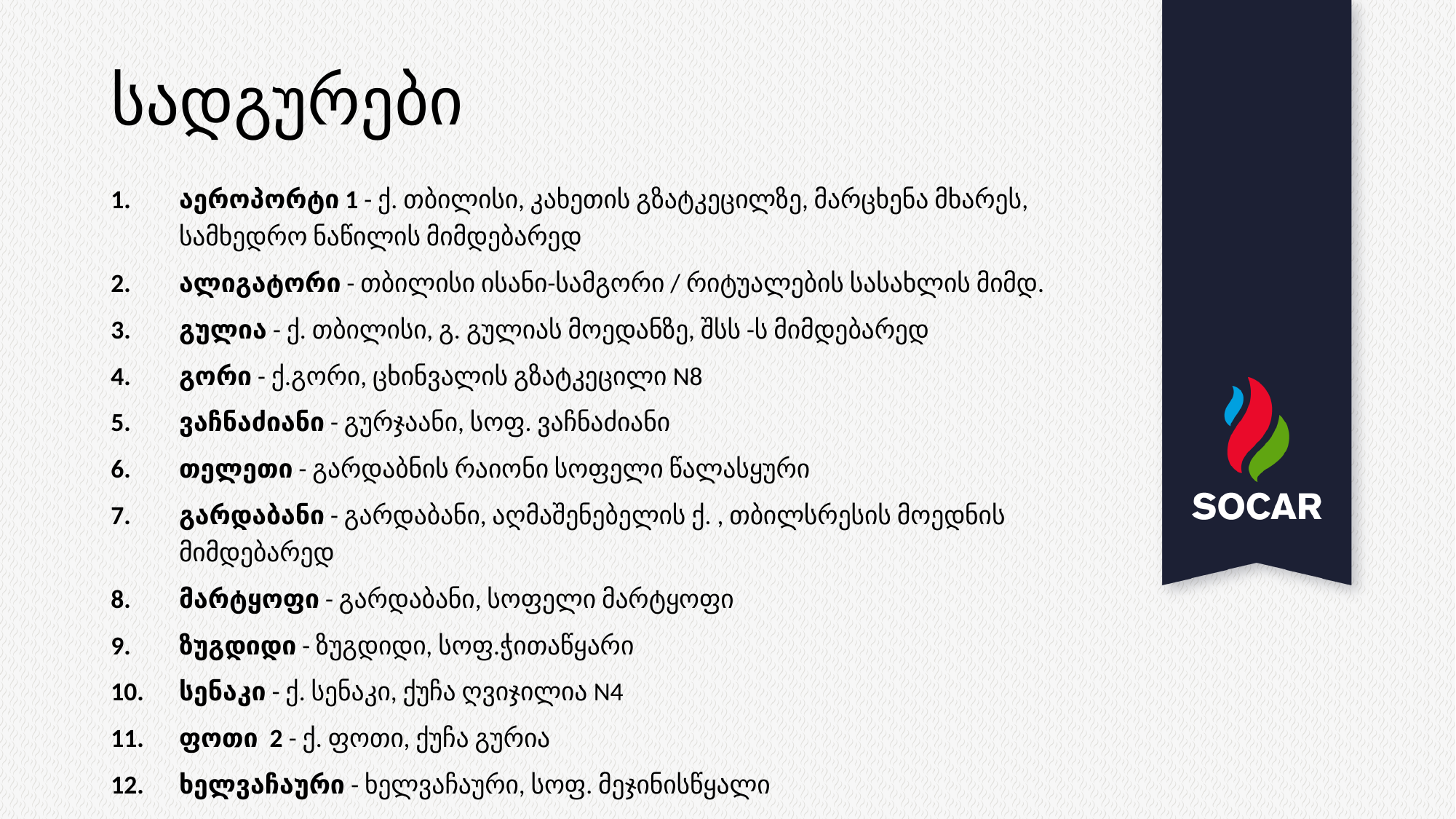

# სადგურები
აეროპორტი 1 - ქ. თბილისი, კახეთის გზატკეცილზე, მარცხენა მხარეს, სამხედრო ნაწილის მიმდებარედ
ალიგატორი - თბილისი ისანი-სამგორი / რიტუალების სასახლის მიმდ.
გულია - ქ. თბილისი, გ. გულიას მოედანზე, შსს -ს მიმდებარედ
გორი - ქ.გორი, ცხინვალის გზატკეცილი N8
ვაჩნაძიანი - გურჯაანი, სოფ. ვაჩნაძიანი
თელეთი - გარდაბნის რაიონი სოფელი წალასყური
გარდაბანი - გარდაბანი, აღმაშენებელის ქ. , თბილსრესის მოედნის მიმდებარედ
მარტყოფი - გარდაბანი, სოფელი მარტყოფი
ზუგდიდი - ზუგდიდი, სოფ.ჭითაწყარი
სენაკი - ქ. სენაკი, ქუჩა ღვიჯილია N4
ფოთი  2 - ქ. ფოთი, ქუჩა გურია
ხელვაჩაური - ხელვაჩაური, სოფ. მეჯინისწყალი